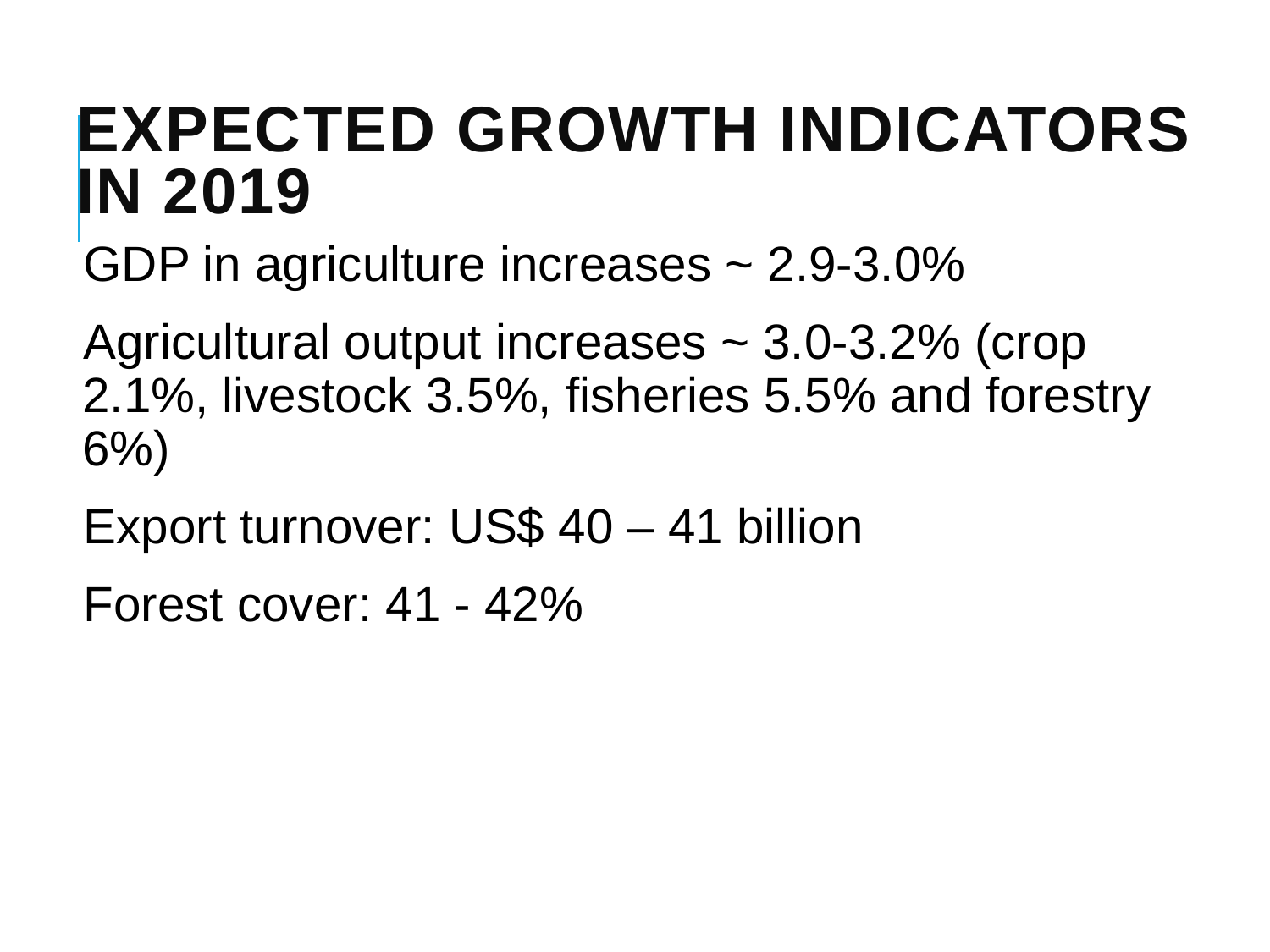

# Expected Growth Indicators in 2019
GDP in agriculture increases ~ 2.9-3.0%
Agricultural output increases ~ 3.0-3.2% (crop 2.1%, livestock 3.5%, fisheries 5.5% and forestry 6%)
Export turnover: US$ 40 – 41 billion
Forest cover: 41 - 42%